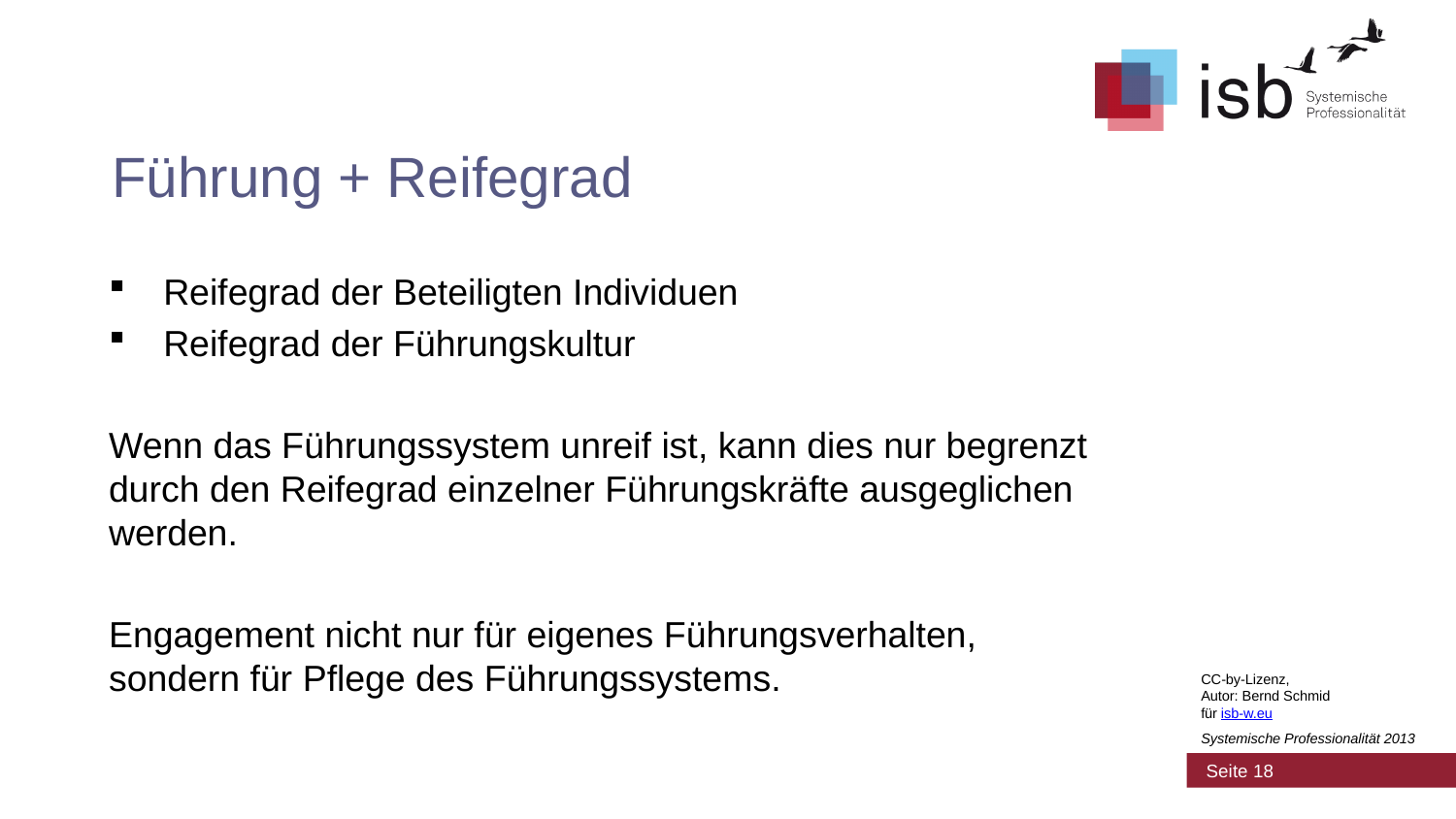

# Führung + Reifegrad
Reifegrad der Beteiligten Individuen
Reifegrad der Führungskultur

Wenn das Führungssystem unreif ist, kann dies nur begrenzt durch den Reifegrad einzelner Führungskräfte ausgeglichen werden.

Engagement nicht nur für eigenes Führungsverhalten,
sondern für Pflege des Führungssystems.

CC-by-Lizenz,
Autor: Bernd Schmid
für isb-w.eu
Systemische Professionalität 2013
 Seite 18